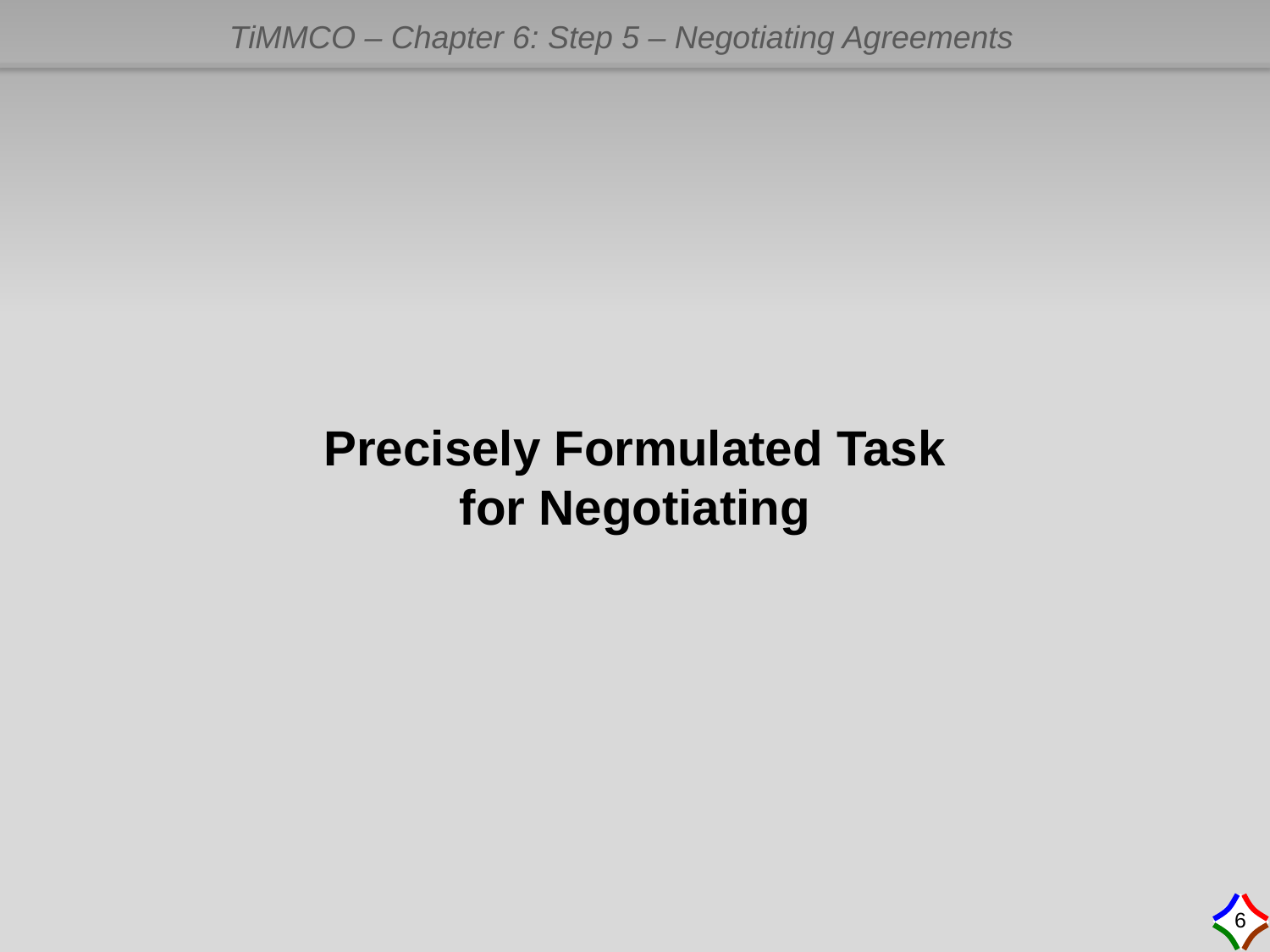

# Precisely Formulated Task for Negotiating
6